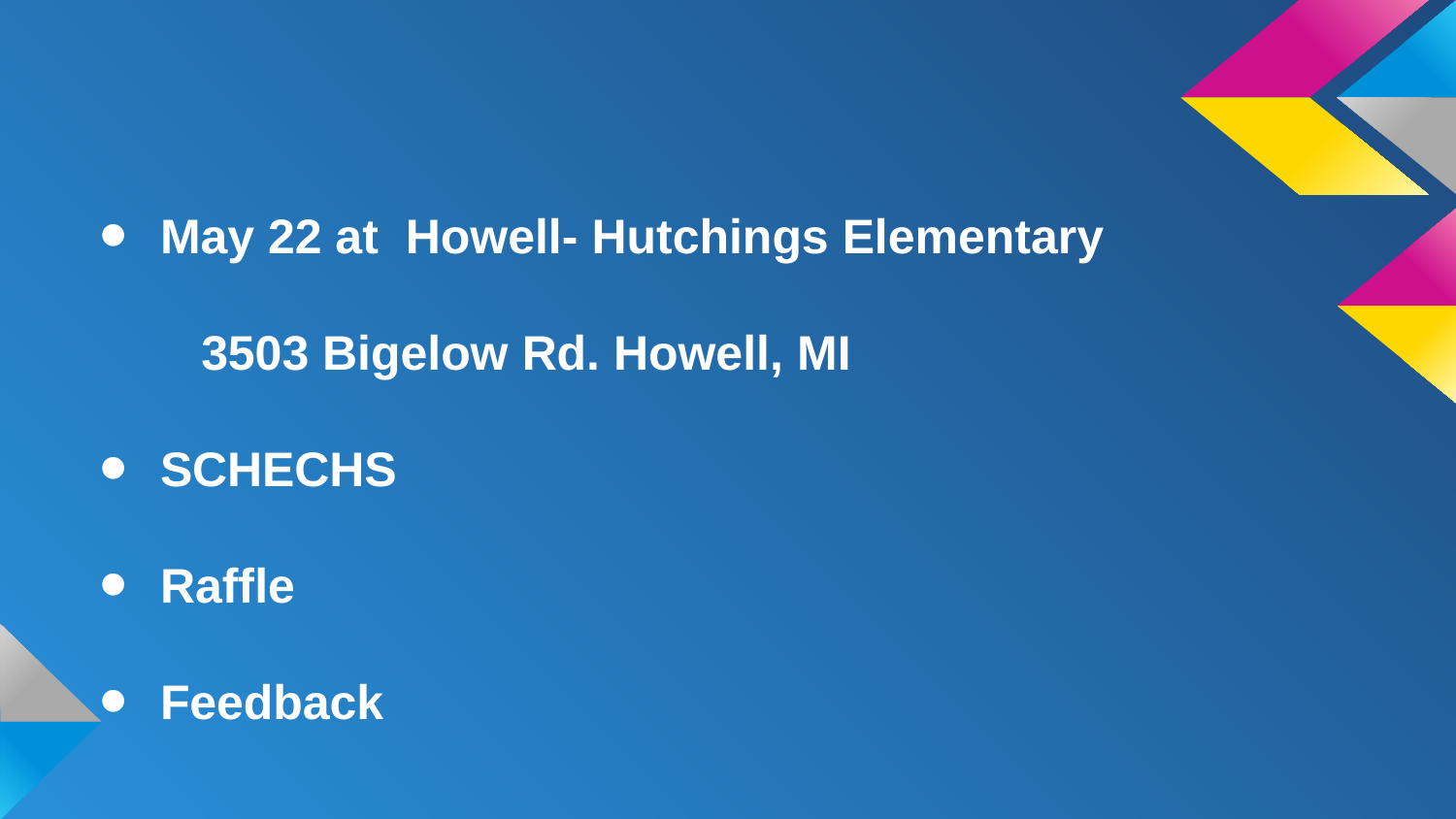

#
May 22 at  Howell- Hutchings Elementary
      3503 Bigelow Rd. Howell, MI

SCHECHS

Raffle

Feedback